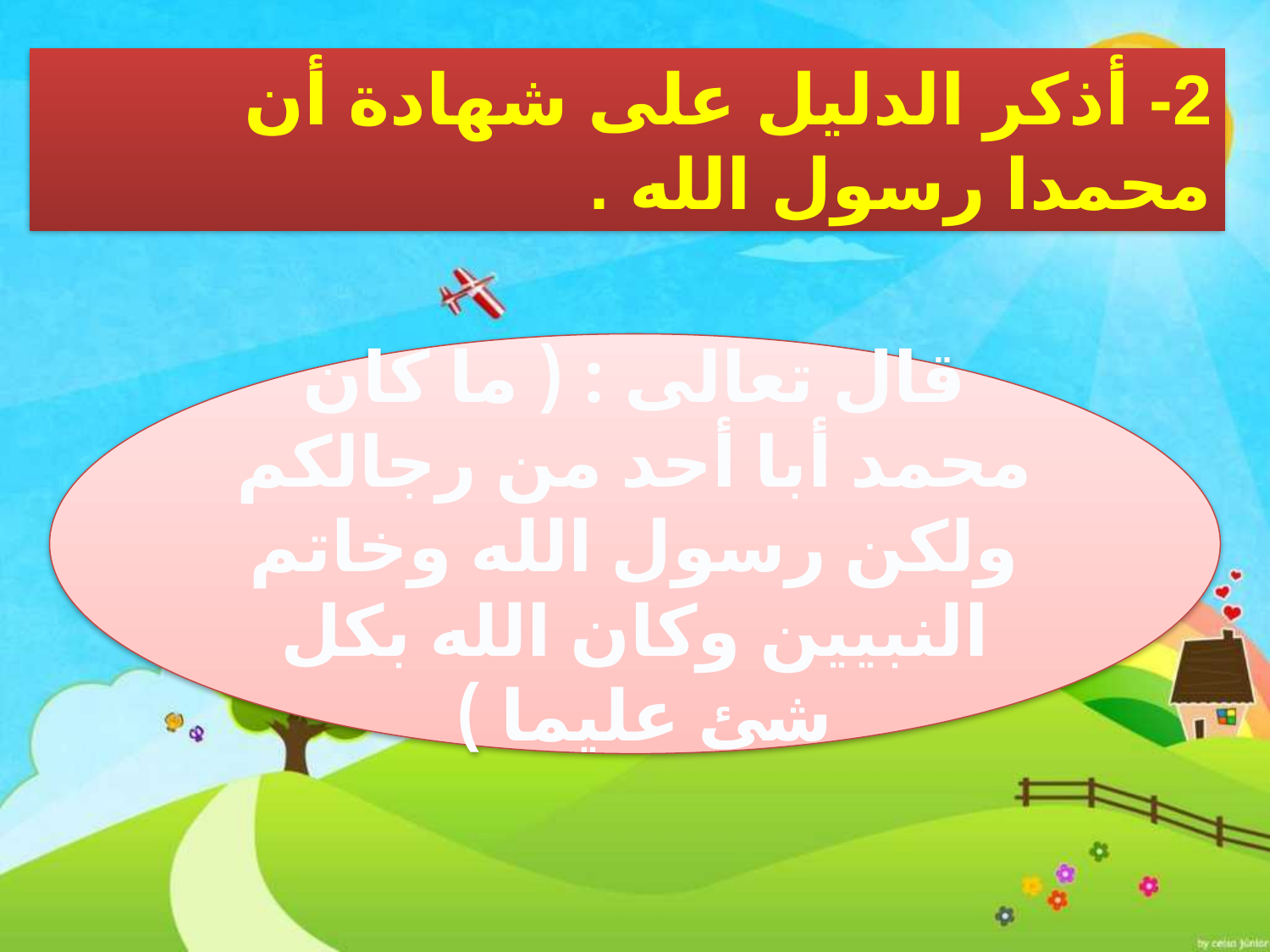

2- أذكر الدليل على شهادة أن محمدا رسول الله .
قال تعالى : ( ما كان محمد أبا أحد من رجالكم ولكن رسول الله وخاتم النبيين وكان الله بكل شئ عليما )